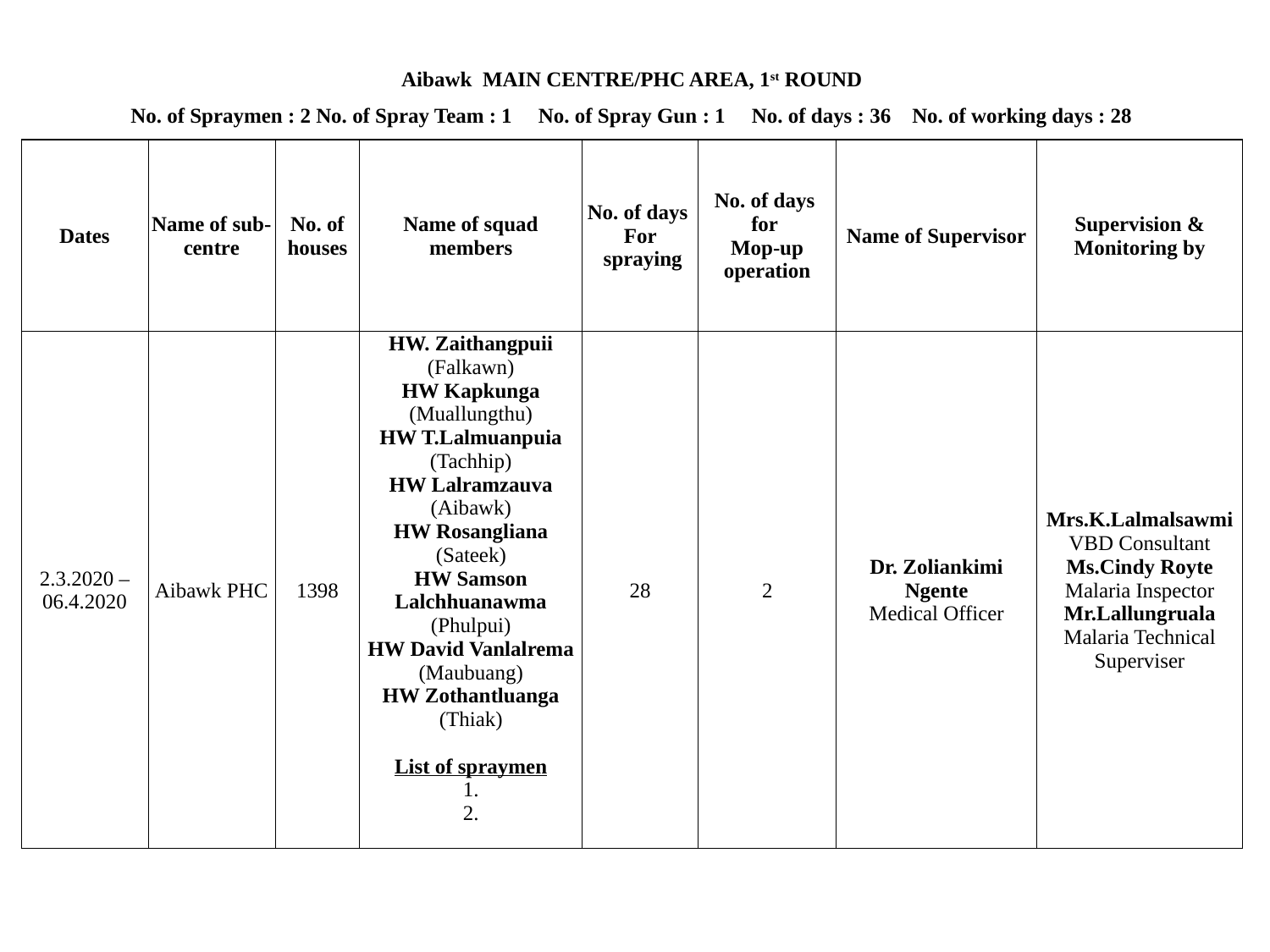

| Aibawk MAIN CENTRE/PHC AREA, 1st ROUND |  |  |  |  |  |  |  |
| --- | --- | --- | --- | --- | --- | --- | --- |
| No. of Spraymen : 2 No. of Spray Team : 1 No. of Spray Gun : 1 No. of days : 36 No. of working days : 28 |  |  |  |  |  |  |  |
| Dates | Name of sub-centre | No. of houses | Name of squad members | No. of days For spraying | No. of days for Mop-up operation | Name of Supervisor | Supervision & Monitoring by |
| 2.3.2020 – 06.4.2020 | Aibawk PHC | 1398 | HW. Zaithangpuii (Falkawn) HW Kapkunga (Muallungthu) HW T.Lalmuanpuia (Tachhip) HW Lalramzauva (Aibawk) HW Rosangliana (Sateek) HW Samson Lalchhuanawma (Phulpui) HW David Vanlalrema (Maubuang) HW Zothantluanga (Thiak) List of spraymen 1. 2. | 28 | 2 | Dr. Zoliankimi Ngente Medical Officer | Mrs.K.Lalmalsawmi VBD Consultant Ms.Cindy Royte Malaria Inspector Mr.Lallungruala Malaria Technical Superviser |